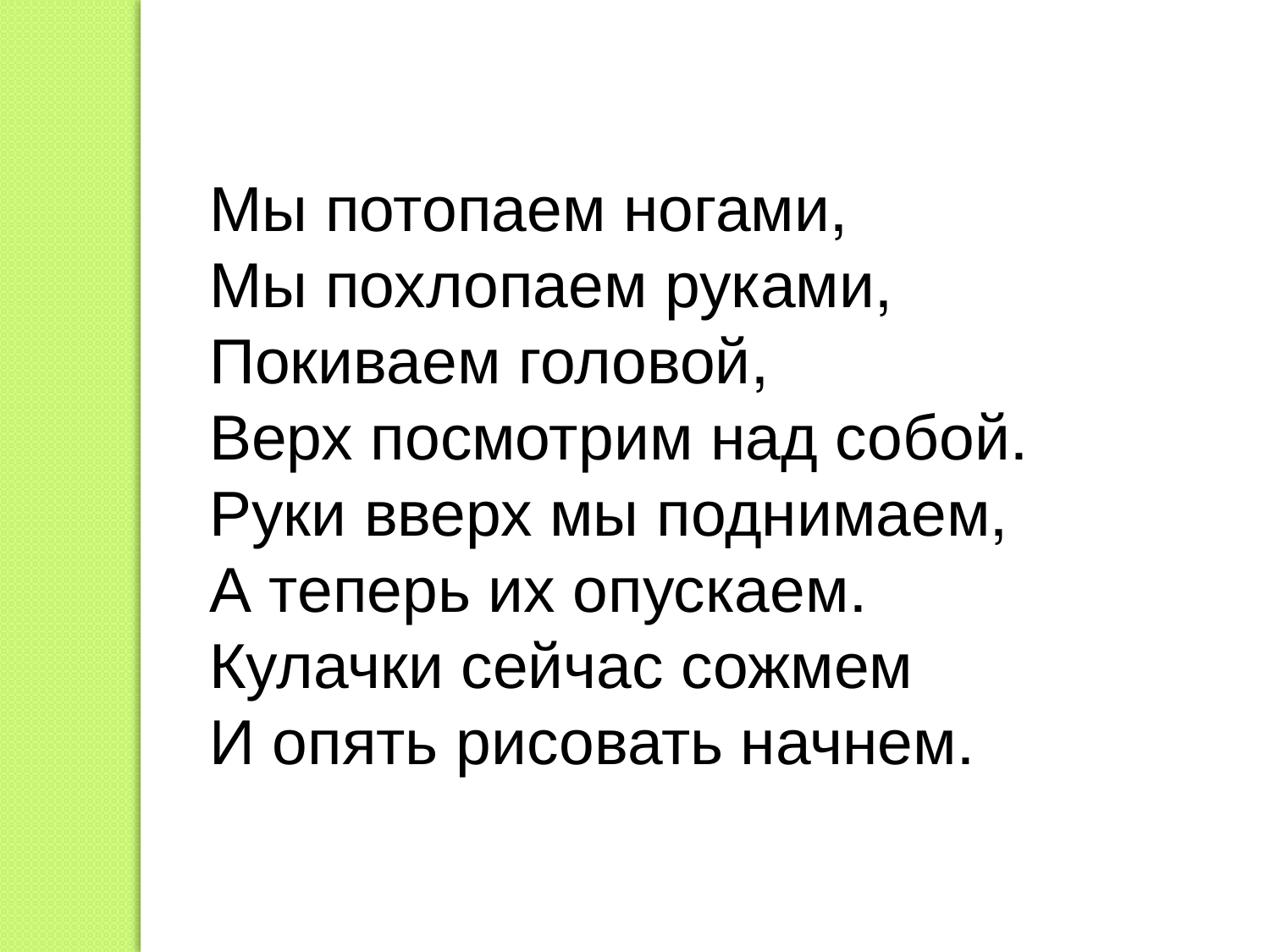

Мы потопаем ногами,
Мы похлопаем руками,
Покиваем головой,
Верх посмотрим над собой.
Руки вверх мы поднимаем,
А теперь их опускаем.
Кулачки сейчас сожмем
И опять рисовать начнем.